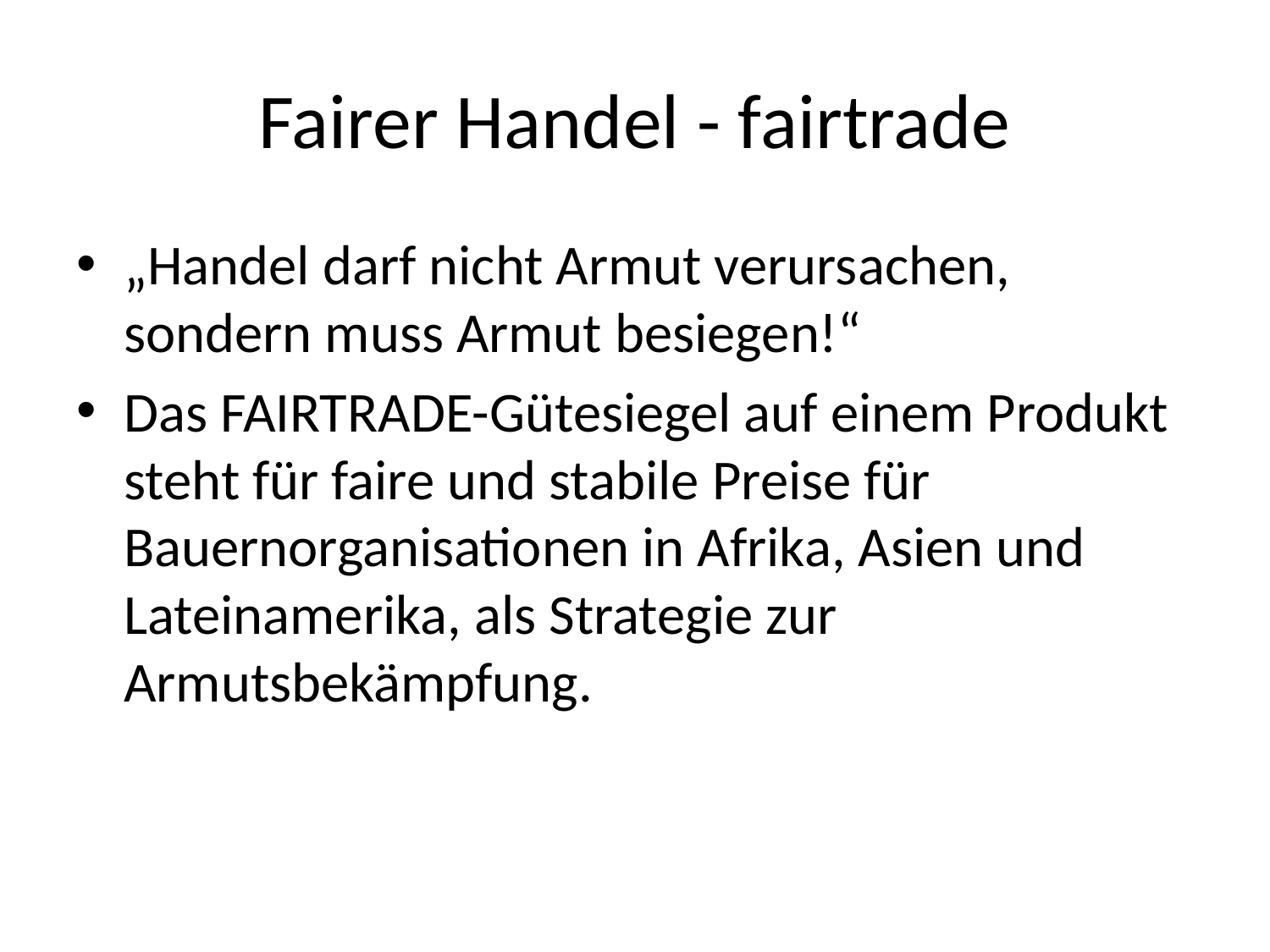

# Fairer Handel - fairtrade
„Handel darf nicht Armut verursachen, sondern muss Armut besiegen!“
Das FAIRTRADE-Gütesiegel auf einem Produkt steht für faire und stabile Preise für Bauernorganisationen in Afrika, Asien und Lateinamerika, als Strategie zur Armutsbekämpfung.